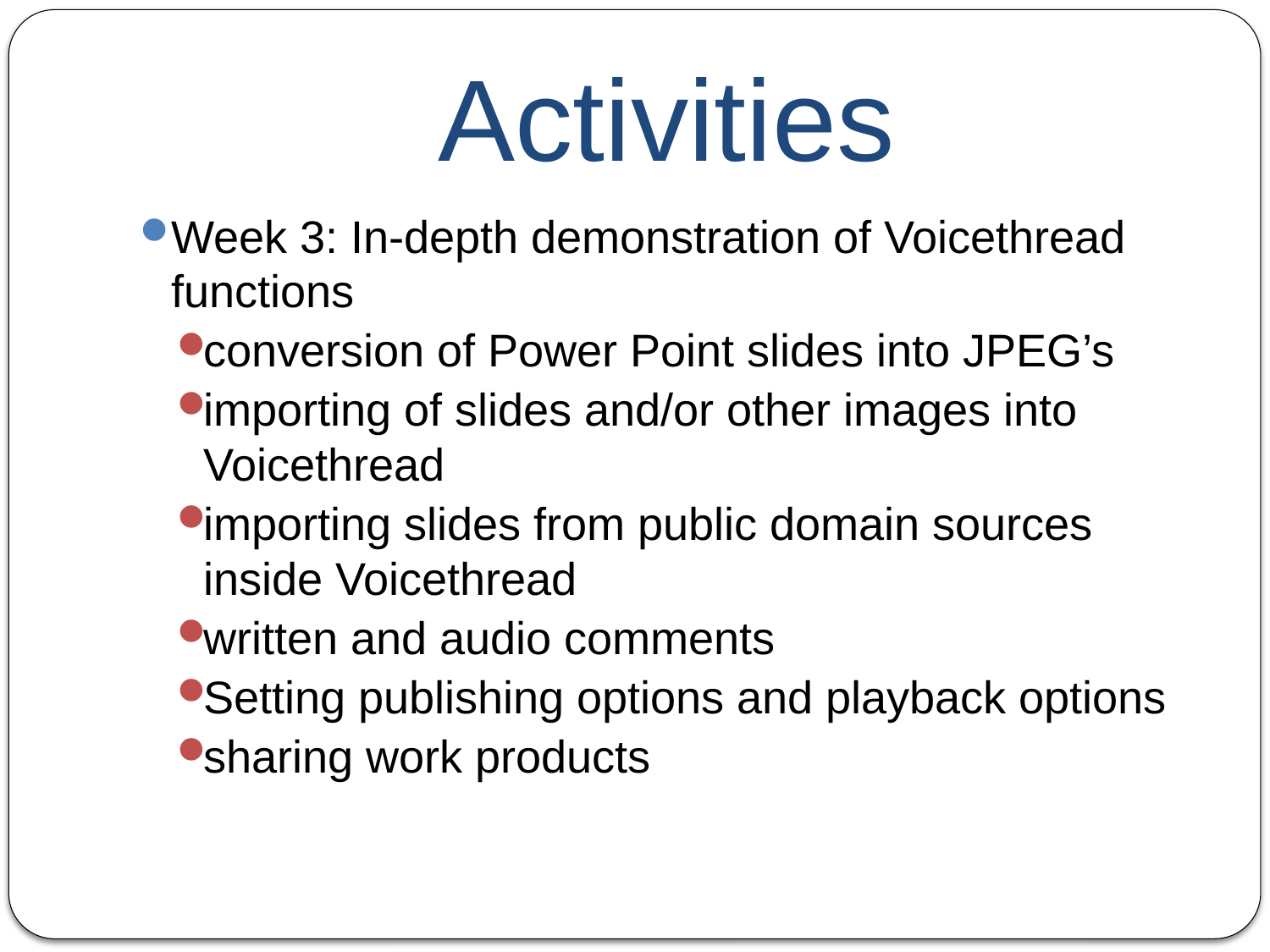

# Activities
Week 3: In-depth demonstration of Voicethread functions
conversion of Power Point slides into JPEG’s
importing of slides and/or other images into Voicethread
importing slides from public domain sources inside Voicethread
written and audio comments
Setting publishing options and playback options
sharing work products